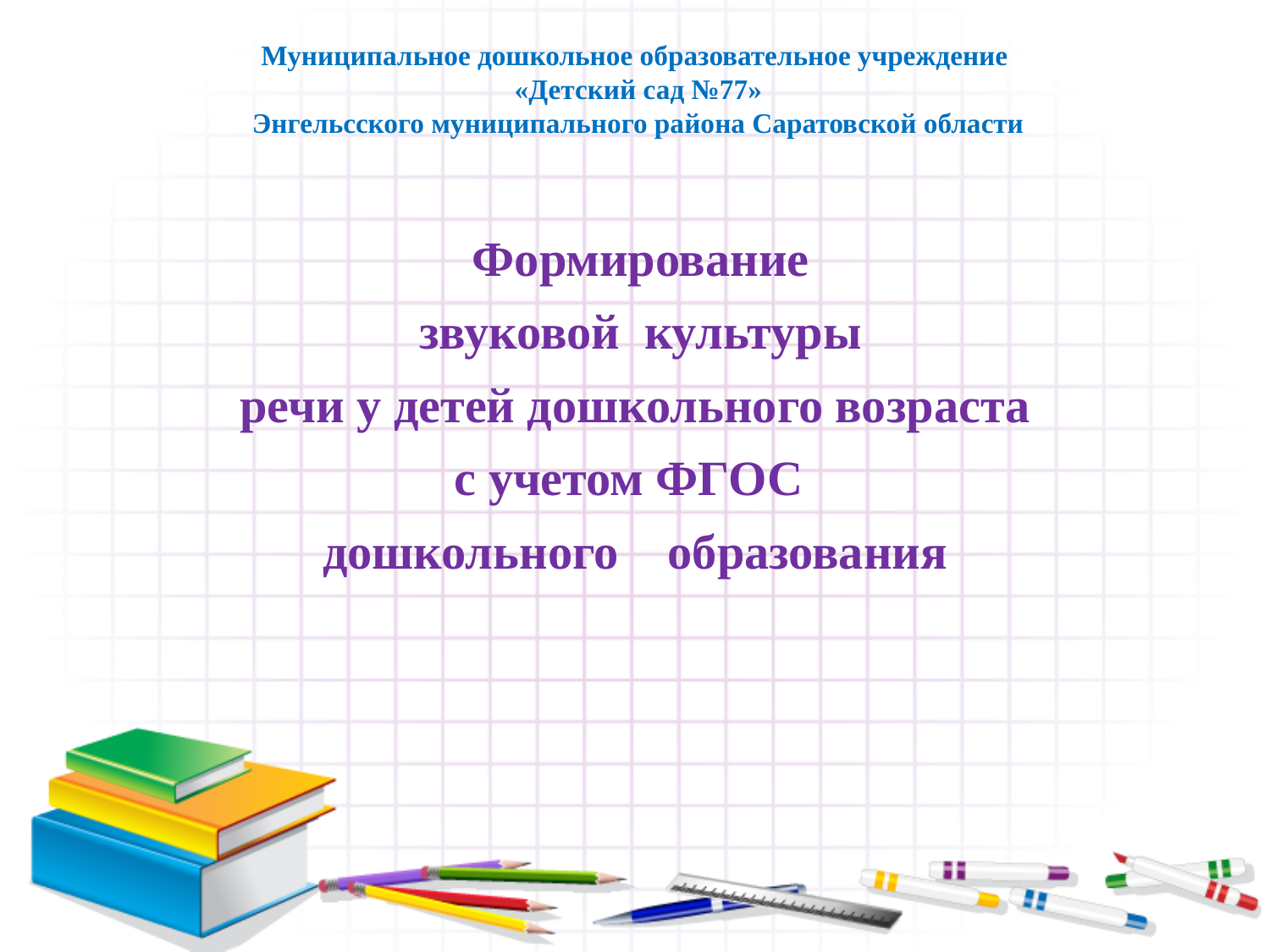

Муниципальное дошкольное образовательное учреждение
 «Детский сад №77»
 Энгельсского муниципального района Саратовской области

Формирование
 звуковой  культуры
речи у детей дошкольного возраста
с учетом ФГОС
дошкольного    образования